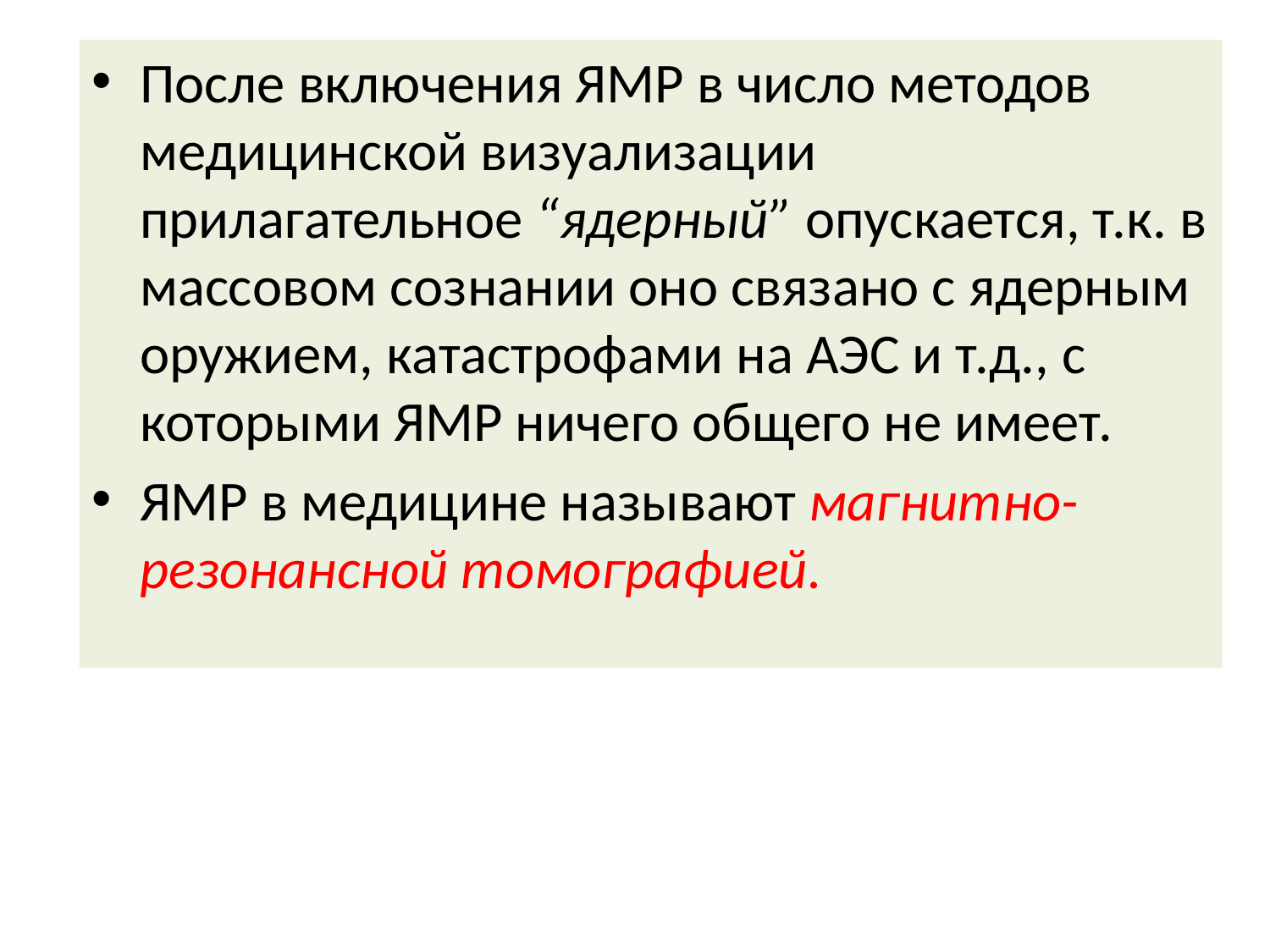

#
После включения ЯМР в число методов медицинской визуализации прилагательное “ядерный” опускается, т.к. в массовом сознании оно связано с ядерным оружием, катастрофами на АЭС и т.д., с которыми ЯМР ничего общего не имеет.
ЯМР в медицине называют магнитно-резонансной томографией.